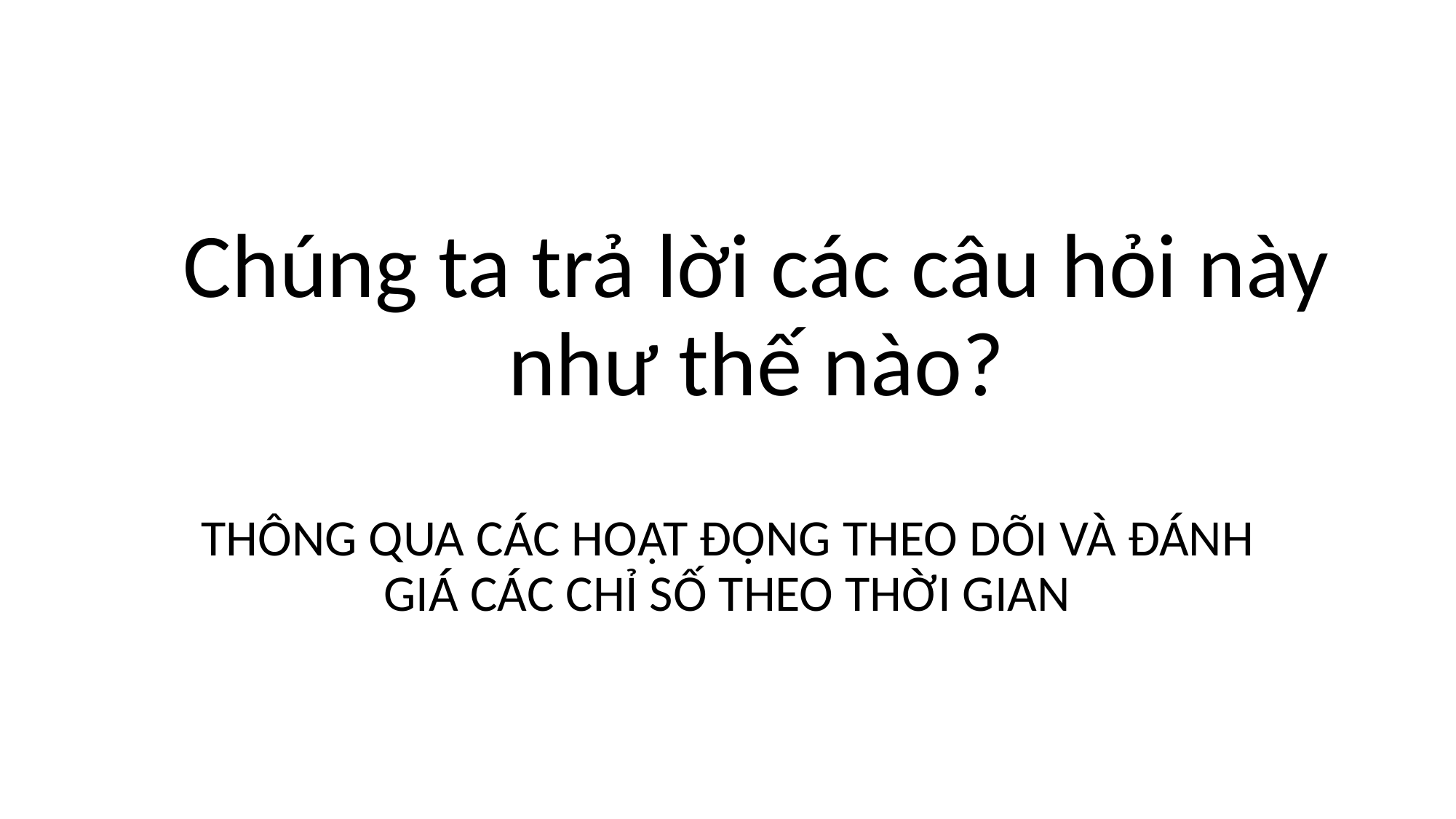

# Chúng ta trả lời các câu hỏi này như thế nào?

THÔNG QUA CÁC HOẠT ĐỘNG THEO DÕI VÀ ĐÁNH GIÁ CÁC CHỈ SỐ THEO THỜI GIAN